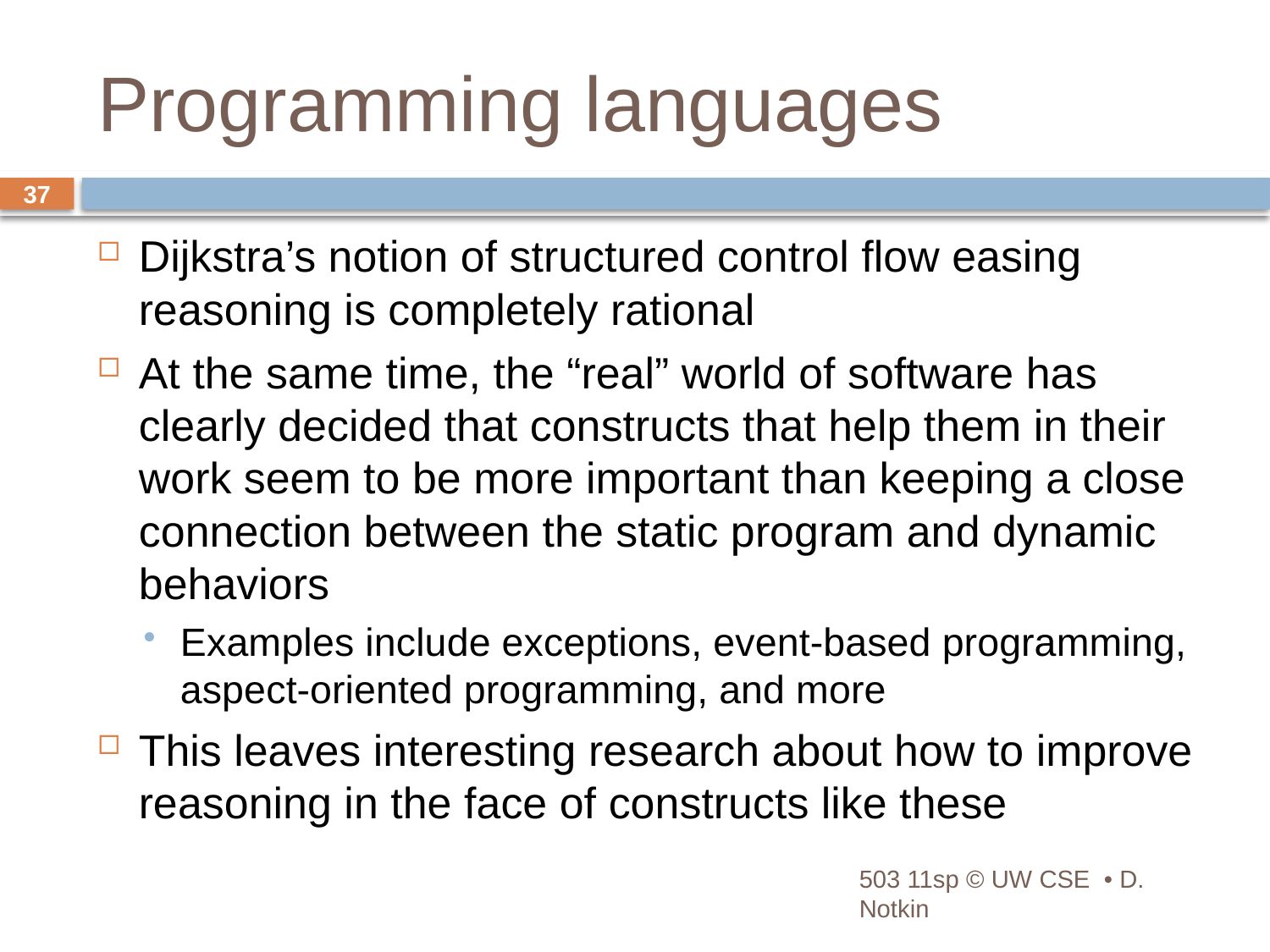

# Programming languages
37
Dijkstra’s notion of structured control flow easing reasoning is completely rational
At the same time, the “real” world of software has clearly decided that constructs that help them in their work seem to be more important than keeping a close connection between the static program and dynamic behaviors
Examples include exceptions, event-based programming, aspect-oriented programming, and more
This leaves interesting research about how to improve reasoning in the face of constructs like these
503 11sp © UW CSE  • D. Notkin